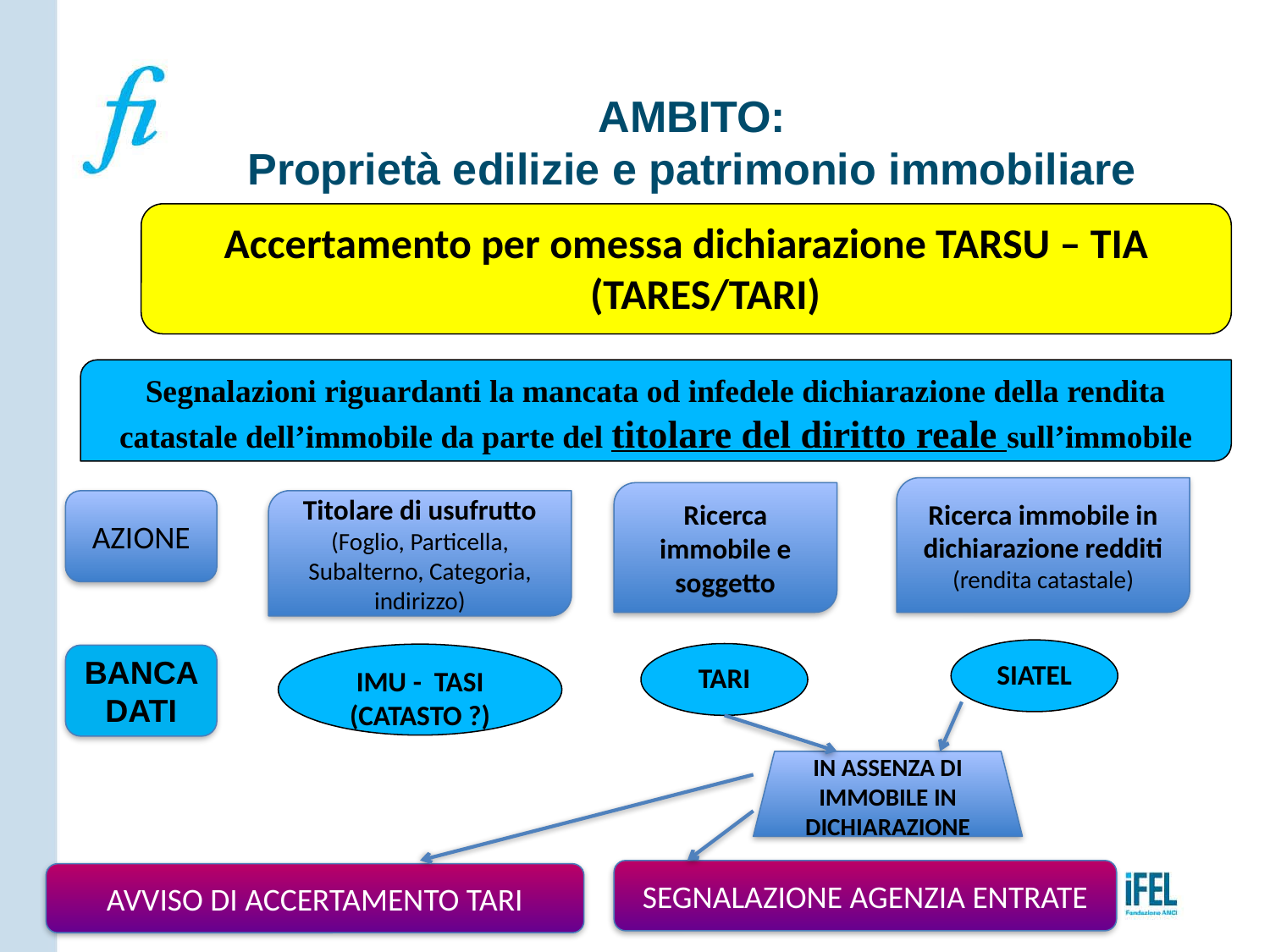

AMBITO:
Proprietà edilizie e patrimonio immobiliare
Accertamento per omessa dichiarazione TARSU – TIA (TARES/TARI)
ESEMPIO PRATICO
Segnalazioni riguardanti la mancata od infedele dichiarazione della rendita catastale dell’immobile da parte del titolare del diritto reale sull’immobile

Ricerca immobile in dichiarazione redditi (rendita catastale)
Ricerca immobile e soggetto
AZIONE
Titolare di usufrutto (Foglio, Particella, Subalterno, Categoria, indirizzo)
SIATEL
TARI
IMU -  TASI (CATASTO ?)
BANCA DATI
IN ASSENZA DI IMMOBILE IN DICHIARAZIONE
SEGNALAZIONE AGENZIA ENTRATE
AVVISO DI ACCERTAMENTO TARI